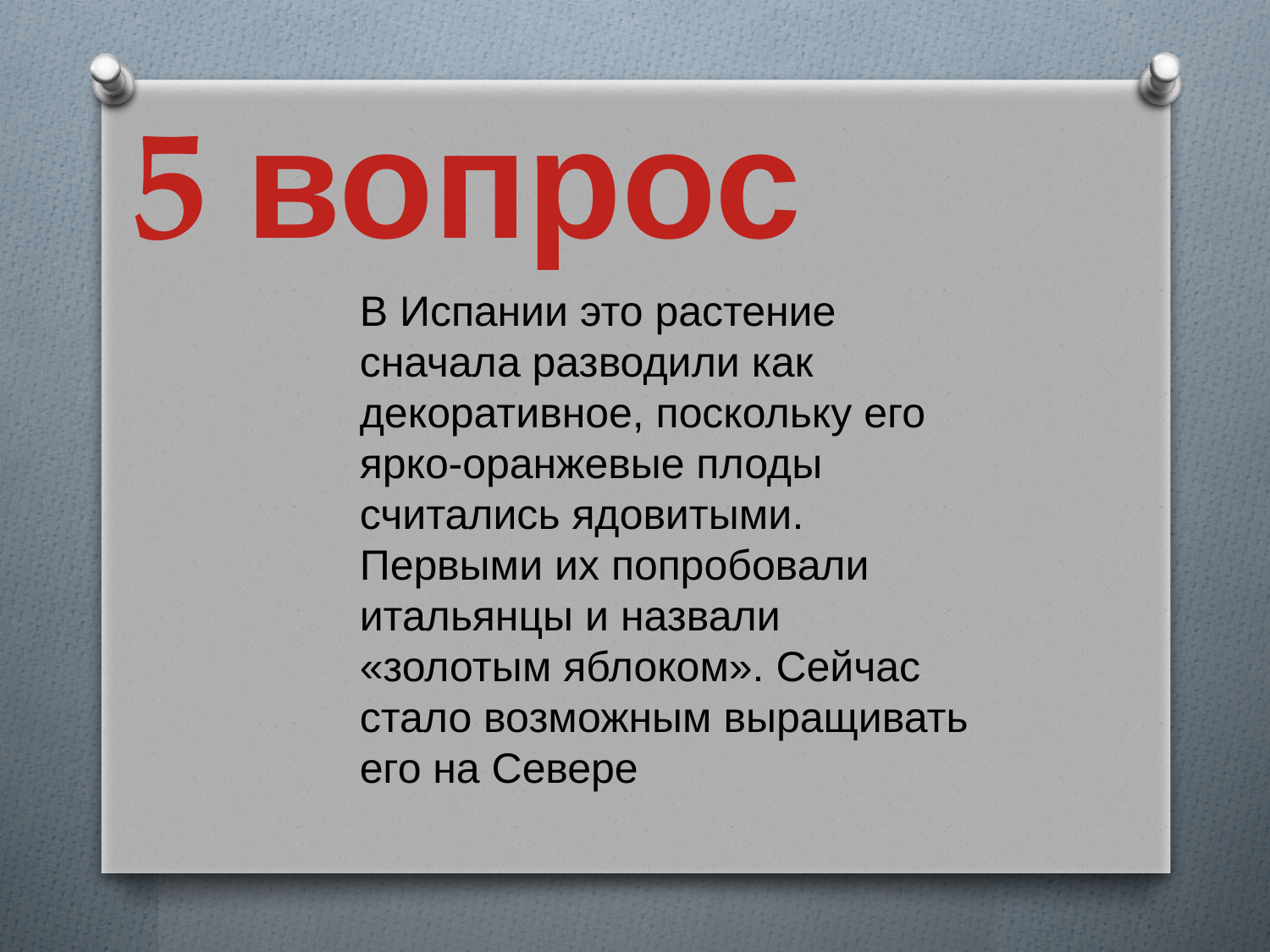

# 5 вопрос
В Испании это растение сначала разводили как декоративное, поскольку его ярко-оранжевые плоды считались ядовитыми. Первыми их попробовали итальянцы и назвали «золотым яблоком». Сейчас стало возможным выращивать его на Севере